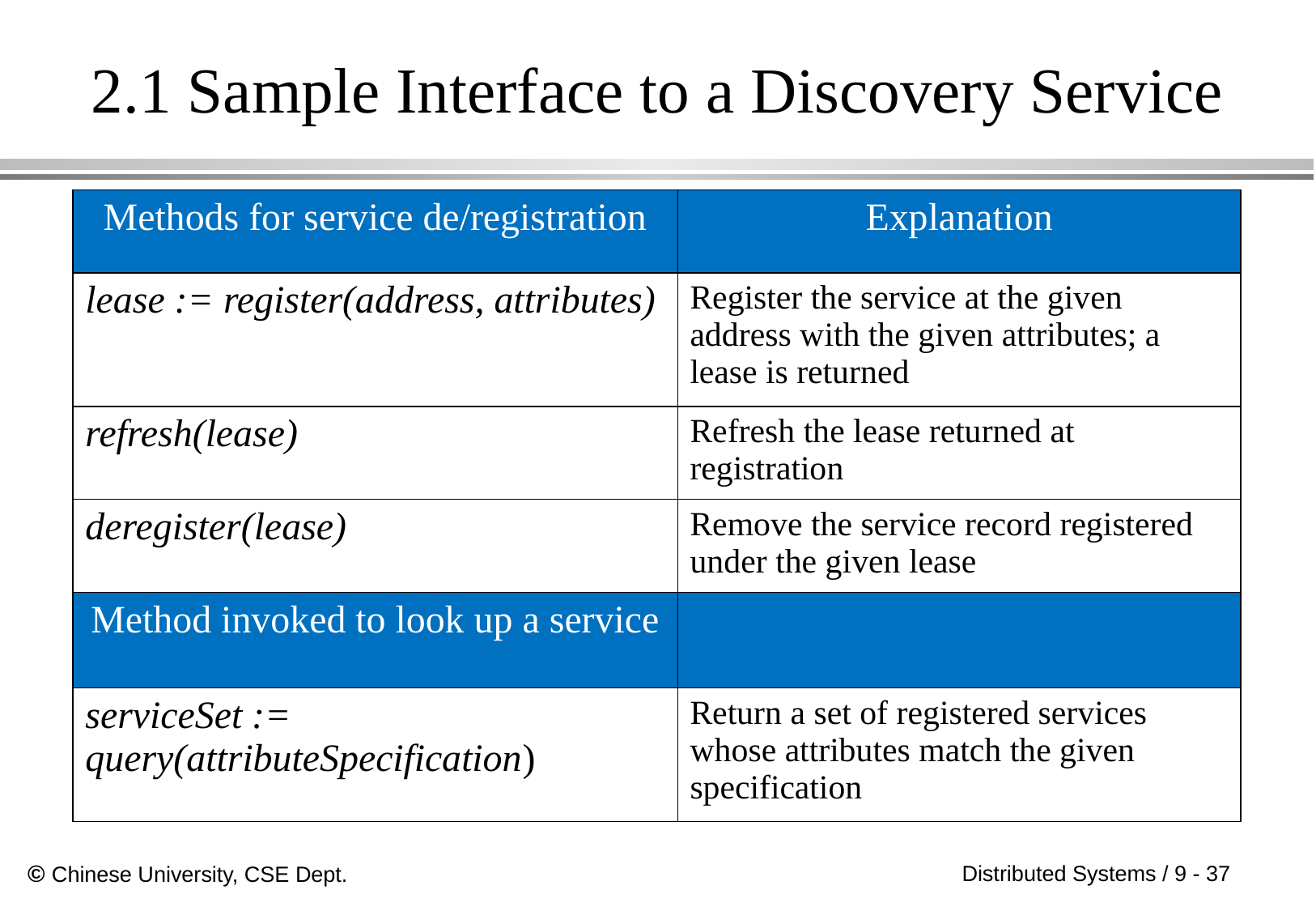

# 2.1 Sample Interface to a Discovery Service
| Methods for service de/registration | Explanation |
| --- | --- |
| lease := register(address, attributes) | Register the service at the given address with the given attributes; a lease is returned |
| refresh(lease) | Refresh the lease returned at registration |
| deregister(lease) | Remove the service record registered under the given lease |
| Method invoked to look up a service |  |
| serviceSet := query(attributeSpecification) | Return a set of registered services whose attributes match the given specification |